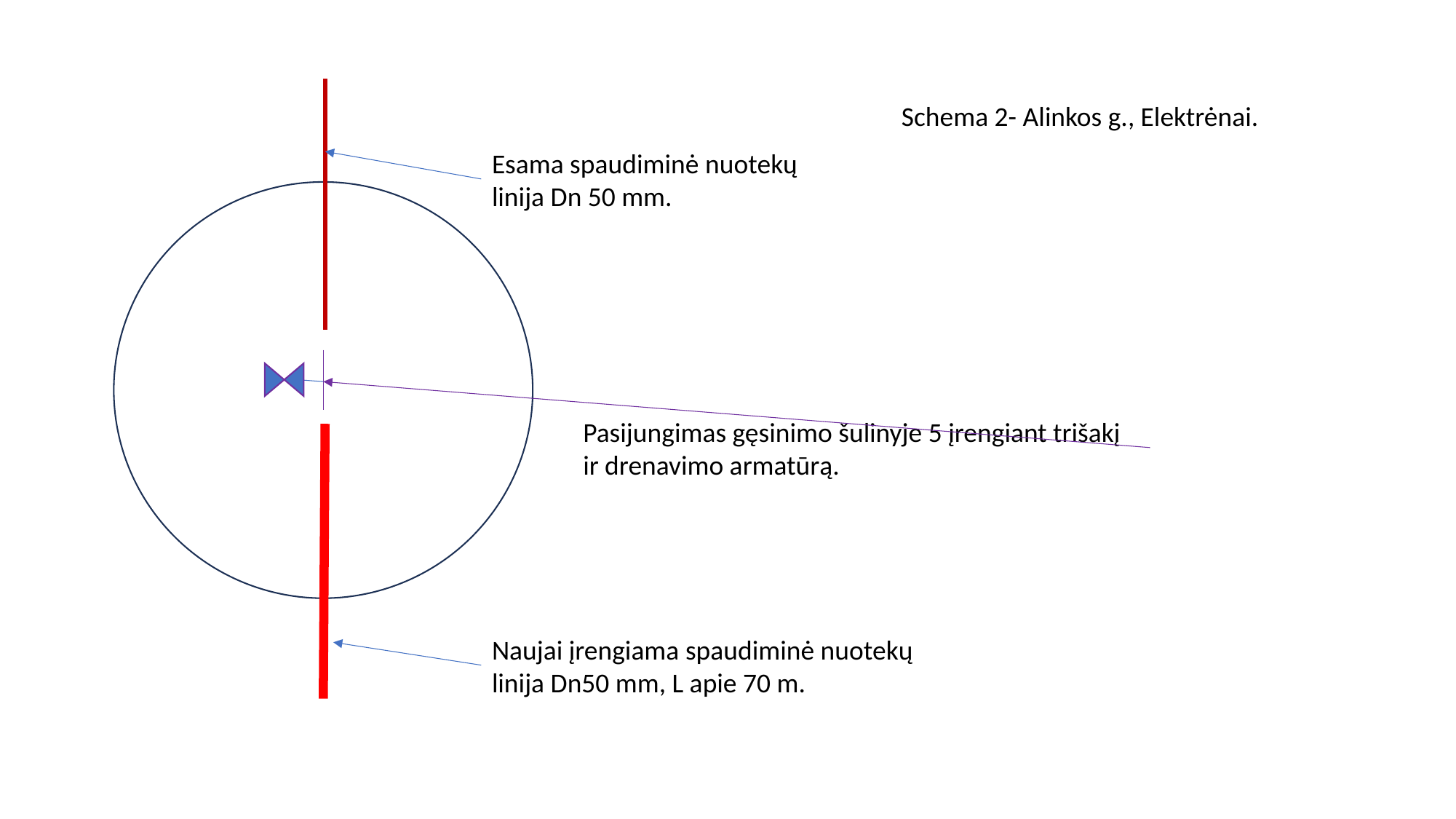

Schema 2- Alinkos g., Elektrėnai.
Esama spaudiminė nuotekų linija Dn 50 mm.

Pasijungimas gęsinimo šulinyje 5 įrengiant trišakį ir drenavimo armatūrą.
Naujai įrengiama spaudiminė nuotekų linija Dn50 mm, L apie 70 m.